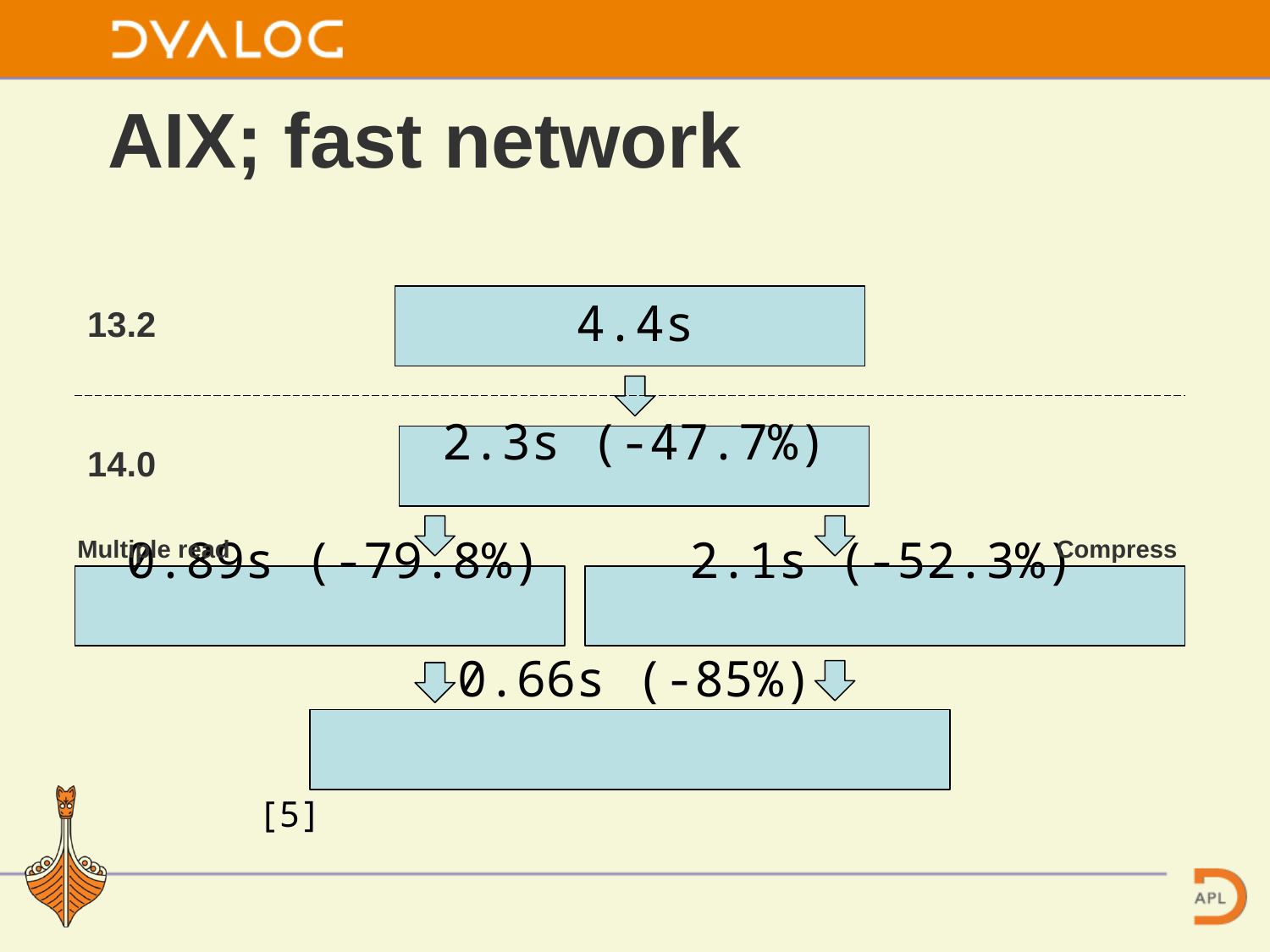

# AIX; fast network
4.4s

2.3s (-47.7%)

  0.89s (-79.8%)     2.1s (-52.3%)

0.66s (-85%)

         [5]

13.2

14.0

Multiple read
Compress